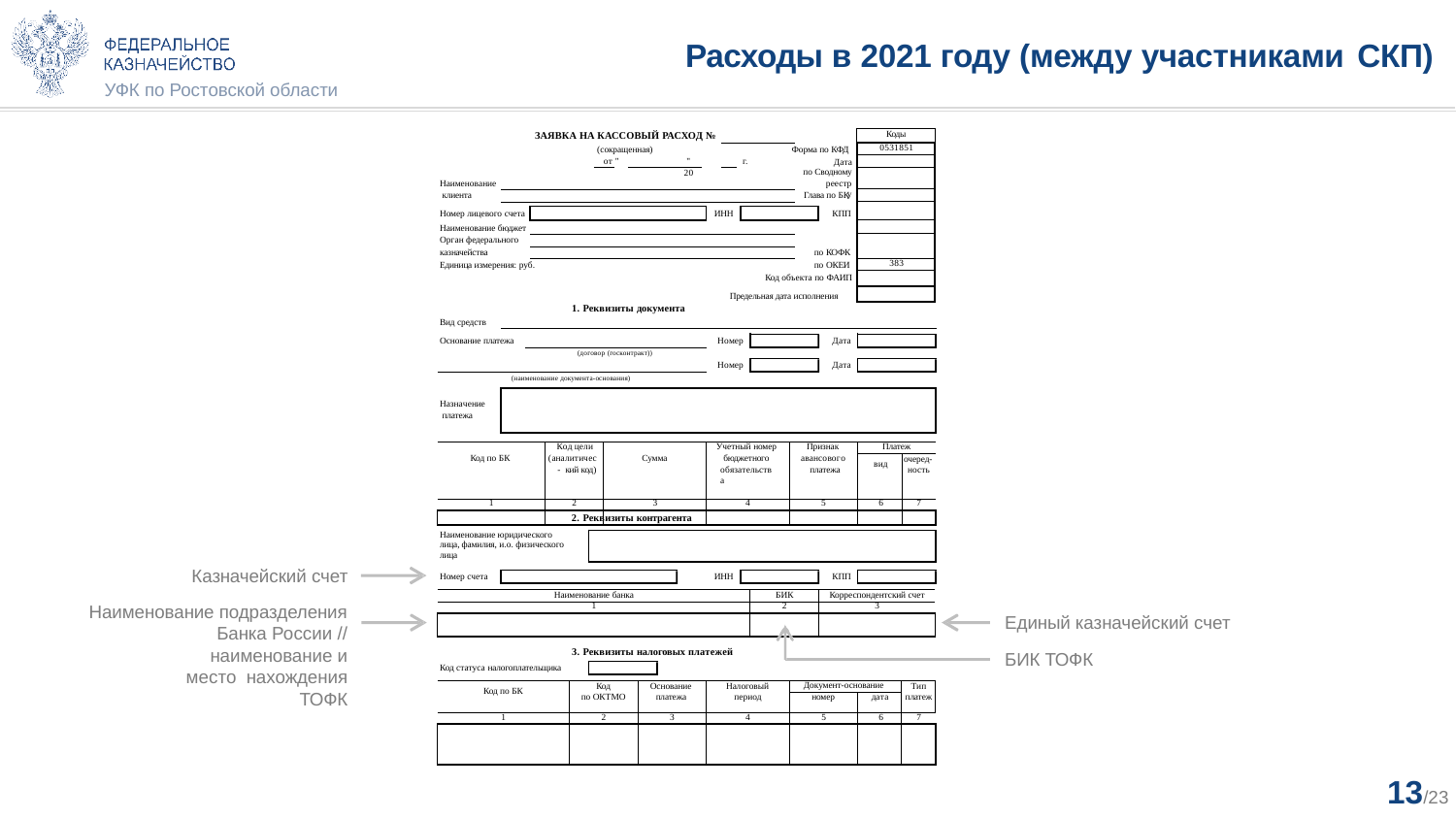

# Расходы в 2021 году (между участниками СКП)
УФК по Ростовской области

ЗАЯВКА НА КАССОВЫЙ РАСХОД №
(сокращенная)
от "	"	20
| Коды |
| --- |
| 0531851 |
|  |
|  |
|  |
|  |
|  |
|  |
| 383 |
|  |
|  |
Форма по КФД
Дата  по Сводному
реестру

г.

Наименование  клиента
Глава по БК

Номер лицевого счета
Наименование бюджет  Орган федерального  казначейства

ИНН
КПП

по КОФК  по ОКЕИ

Единица измерения: руб.

Код объекта по ФАИП
Предельная дата исполнения
1. Реквизиты документа
Вид средств

Основание платежа
Номер
Дата

(договор (госконтракт))

Номер
Дата

(наименование документа-основания)

Назначение  платежа

| Код по БК | Код цели (аналитичес- кий код) | Сумма | Учетный номер бюджетного обязательства | Признак авансового платежа | Платеж |  |
| --- | --- | --- | --- | --- | --- | --- |
|  |  |  |  |  | вид | очеред- ность |
| 1 | 2 | 3 | 4 | 5 | 6 | 7 |
|  |  |  |  |  |  |  |
2. Реквизиты контрагента
Наименование юридического  лица, фамилия, и.о. физического  лица

Казначейский счет
Наименование подразделения
Банка России //  наименование и место  нахождения ТОФК

Номер счета
ИНН
КПП

| Наименование банка | БИК | Корреспондентский счет |
| --- | --- | --- |
| 1 | 2 | 3 |
|  |  |  |
Единый казначейский счет
БИК ТОФК

3. Реквизиты налоговых платежей

Код статуса налогоплательщика

| Код по БК | Код по ОКТМО | Основание платежа | Налоговый период | Документ-основание |  | Тип платеж |
| --- | --- | --- | --- | --- | --- | --- |
|  |  |  |  | номер | дата |  |
| 1 | 2 | 3 | 4 | 5 | 6 | 7 |
|  |  |  |  |  |  |  |
13/23